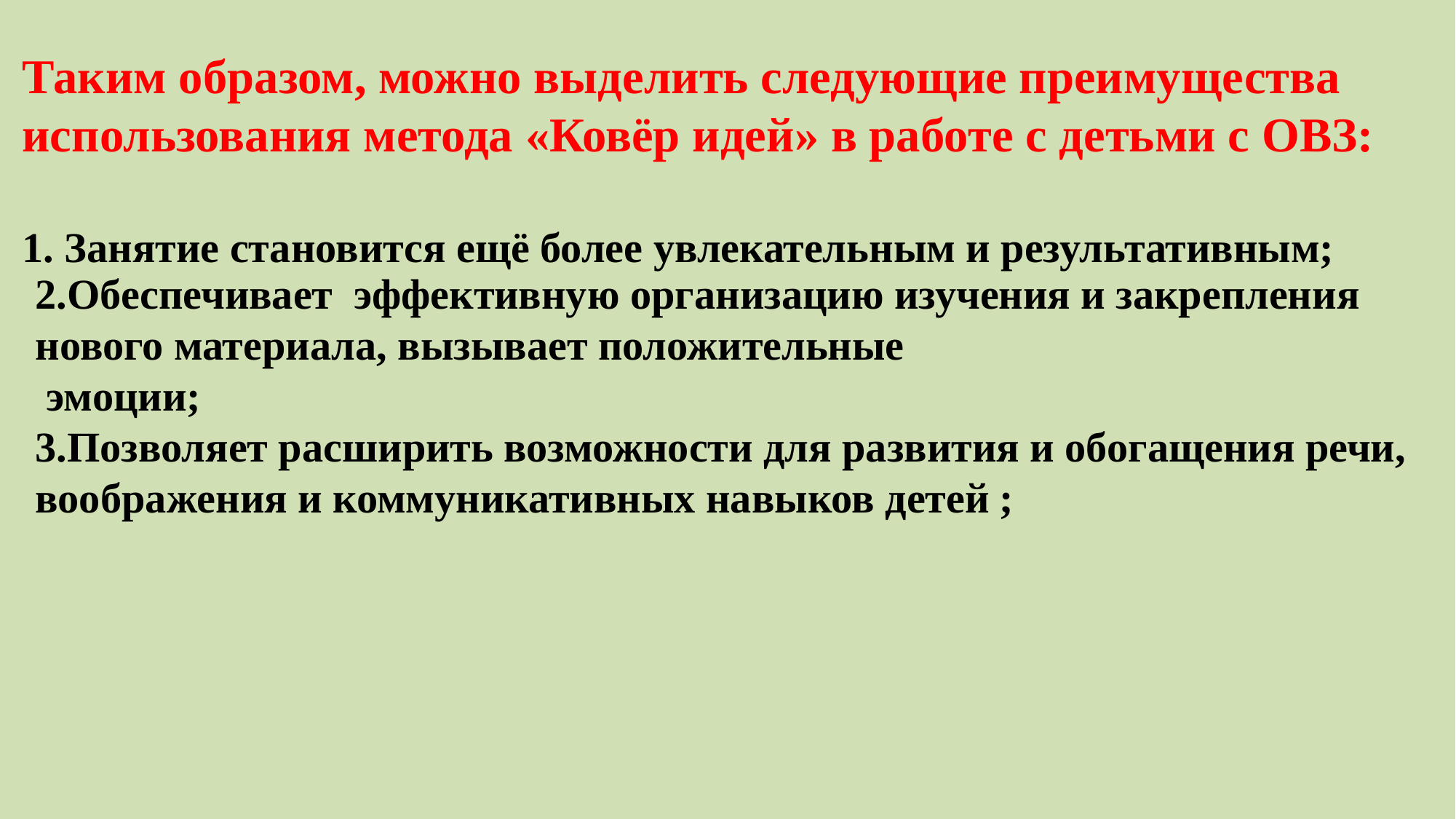

Таким образом, можно выделить следующие преимущества использования метода «Ковёр идей» в работе с детьми с ОВЗ:

1. Занятие становится ещё более увлекательным и результативным;
2.Обеспечивает  эффективную организацию изучения и закрепления нового материала, вызывает положительные
 эмоции;
3.Позволяет расширить возможности для развития и обогащения речи, воображения и коммуникативных навыков детей ;